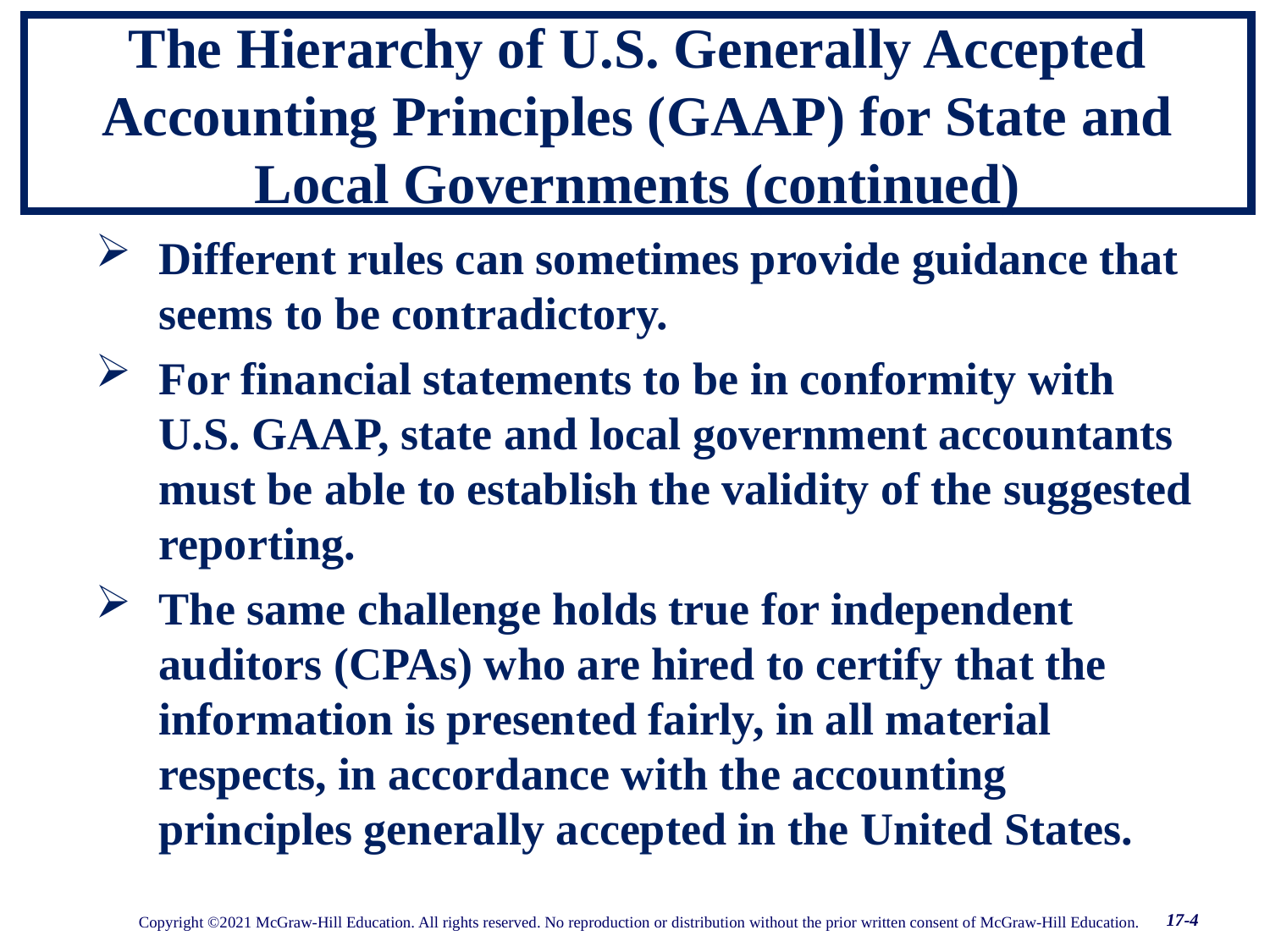

# The Hierarchy of U.S. Generally Accepted Accounting Principles (GAAP) for State and Local Governments (continued)
Different rules can sometimes provide guidance that seems to be contradictory.
For financial statements to be in conformity with U.S. GAAP, state and local government accountants must be able to establish the validity of the suggested reporting.
The same challenge holds true for independent auditors (CPAs) who are hired to certify that the information is presented fairly, in all material respects, in accordance with the accounting principles generally accepted in the United States.

17-4
Copyright ©2021 McGraw-Hill Education. All rights reserved. No reproduction or distribution without the prior written consent of McGraw-Hill Education.